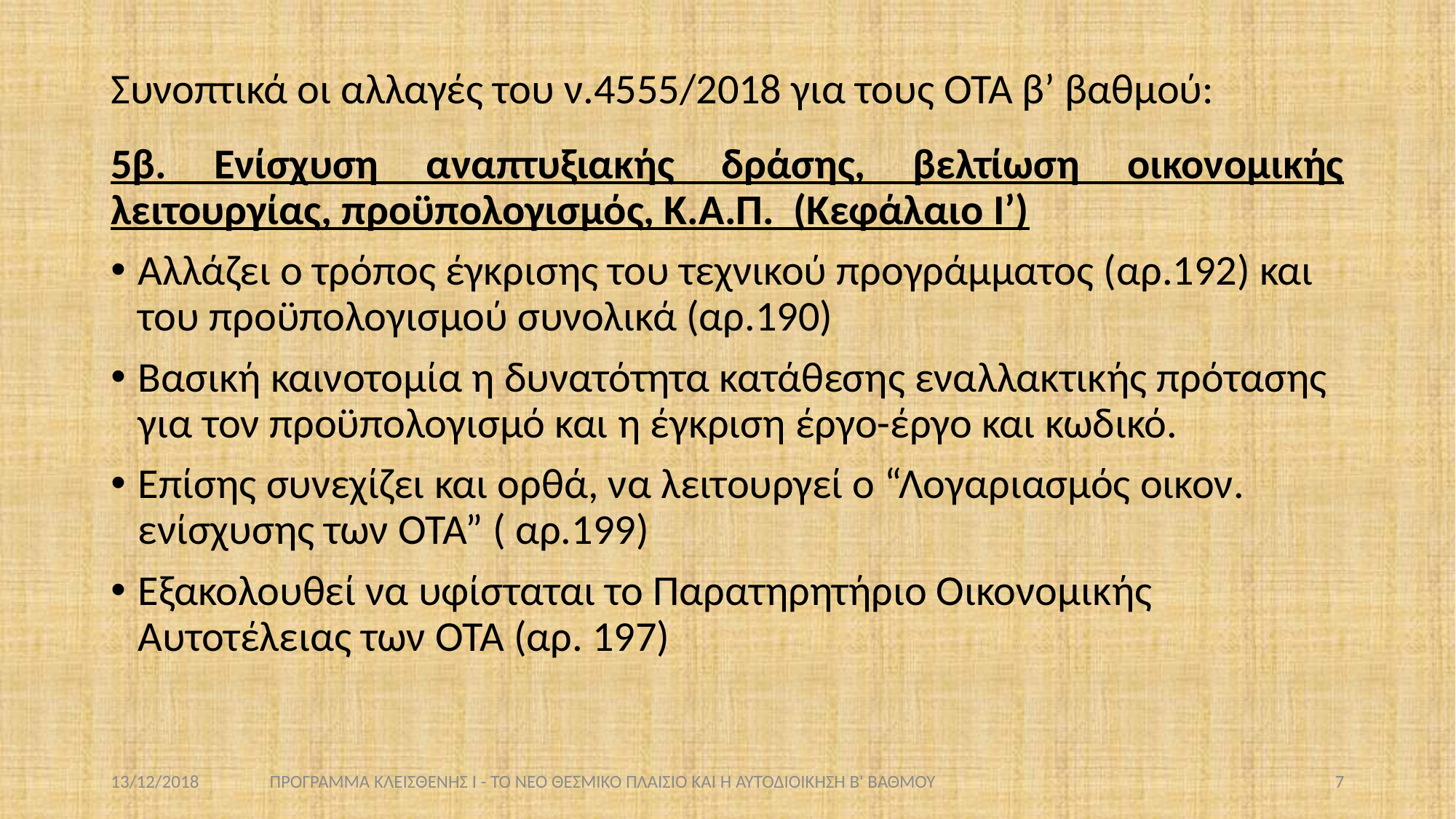

# Συνοπτικά οι αλλαγές του ν.4555/2018 για τους ΟΤΑ β’ βαθμού:
5β. Ενίσχυση αναπτυξιακής δράσης, βελτίωση οικονομικής λειτουργίας, προϋπολογισμός, Κ.Α.Π.  (Κεφάλαιο Ι’)
Αλλάζει ο τρόπος έγκρισης του τεχνικού προγράμματος (αρ.192) και του προϋπολογισμού συνολικά (αρ.190)
Βασική καινοτομία η δυνατότητα κατάθεσης εναλλακτικής πρότασης για τον προϋπολογισμό και η έγκριση έργο-έργο και κωδικό.
Επίσης συνεχίζει και ορθά, να λειτουργεί ο “Λογαριασμός οικον. ενίσχυσης των ΟΤΑ” ( αρ.199)
Εξακολουθεί να υφίσταται το Παρατηρητήριο Οικονομικής Αυτοτέλειας των ΟΤΑ (αρ. 197)

13/12/2018
ΠΡΟΓΡΑΜΜΑ ΚΛΕΙΣΘΕΝΗΣ Ι - ΤΟ ΝΕΟ ΘΕΣΜΙΚΟ ΠΛΑΙΣΙΟ ΚΑΙ Η ΑΥΤΟΔΙΟΙΚΗΣΗ Β' ΒΑΘΜΟΥ
7